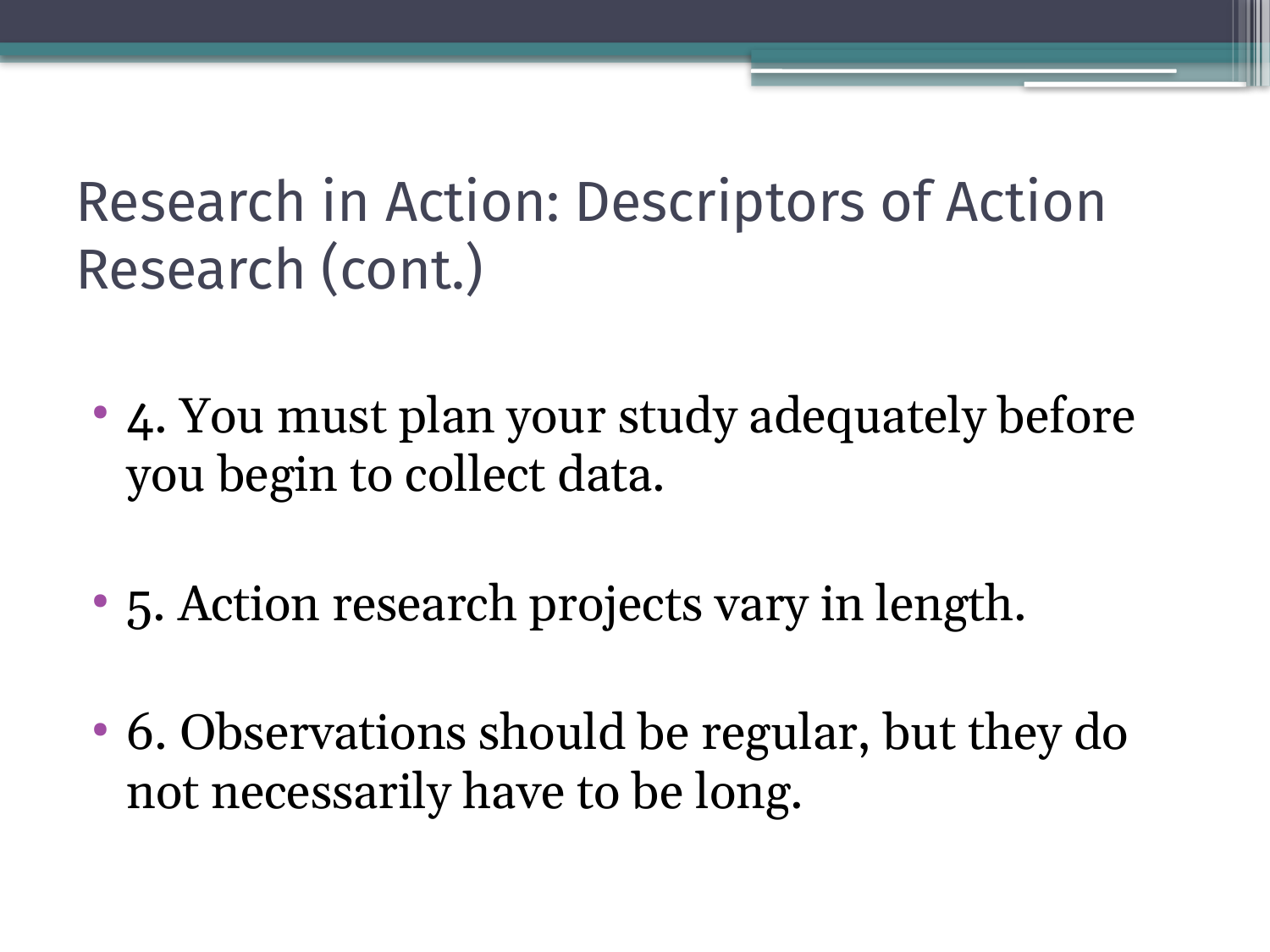

# Research in Action: Descriptors of Action Research (cont.)

4. You must plan your study adequately before you begin to collect data.

5. Action research projects vary in length.

6. Observations should be regular, but they do not necessarily have to be long.